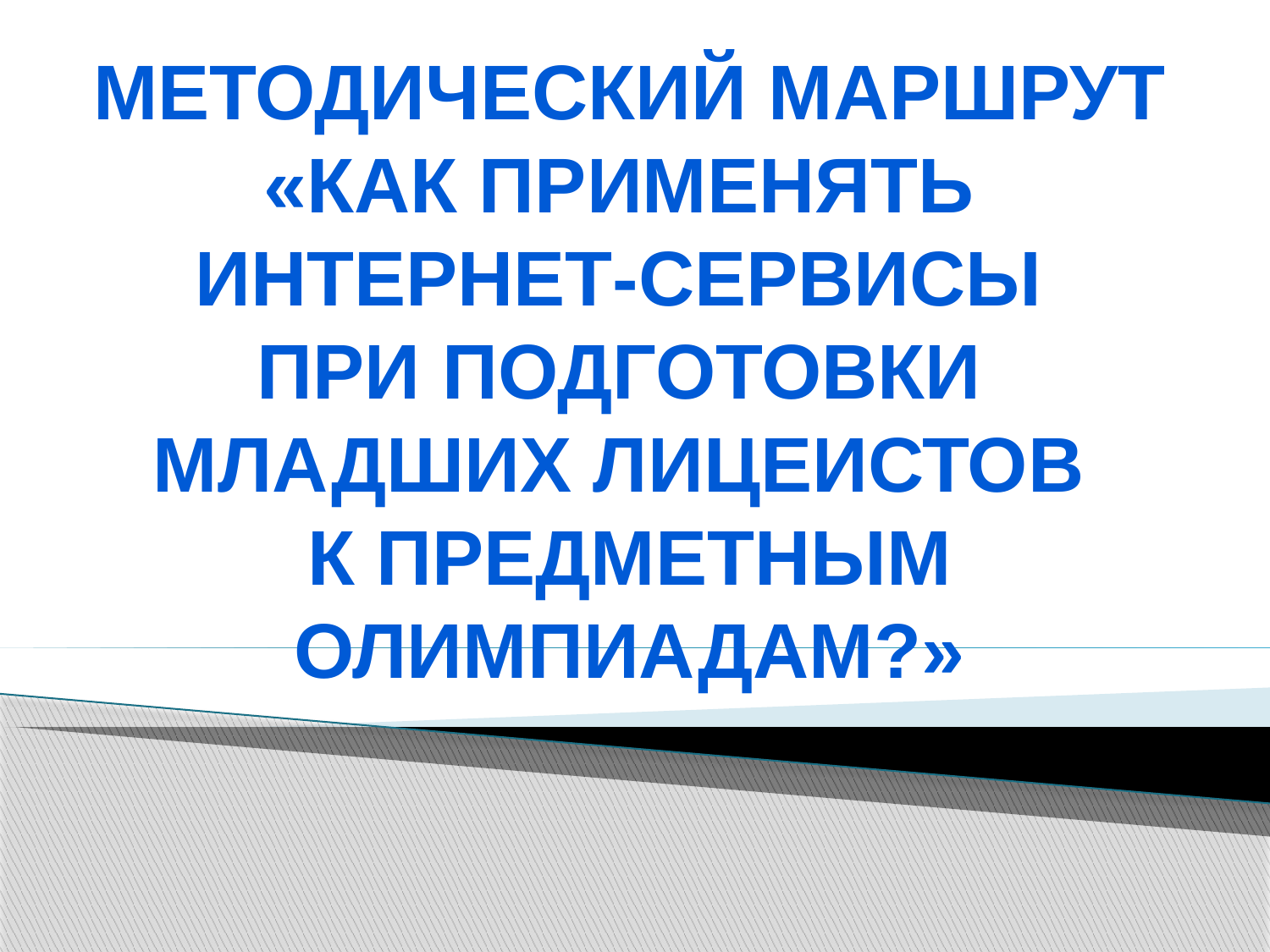

Методический маршрут
«Как применять
интернет-сервисы
при подготовки
младших лицеистов
к предметным олимпиадам?»